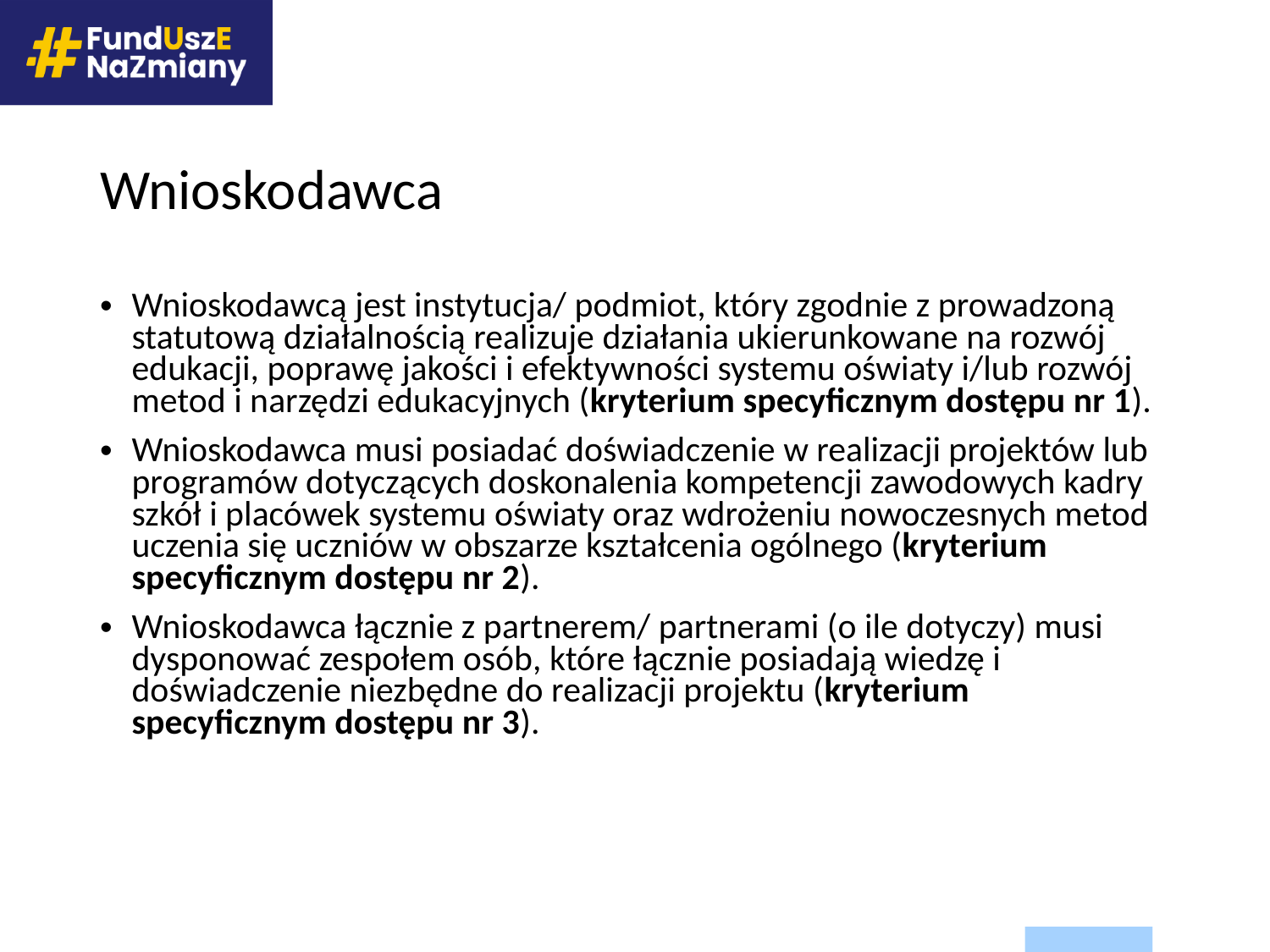

# Wnioskodawca
Wnioskodawcą jest instytucja/ podmiot, który zgodnie z prowadzoną statutową działalnością realizuje działania ukierunkowane na rozwój edukacji, poprawę jakości i efektywności systemu oświaty i/lub rozwój metod i narzędzi edukacyjnych (kryterium specyficznym dostępu nr 1).
Wnioskodawca musi posiadać doświadczenie w realizacji projektów lub programów dotyczących doskonalenia kompetencji zawodowych kadry szkół i placówek systemu oświaty oraz wdrożeniu nowoczesnych metod uczenia się uczniów w obszarze kształcenia ogólnego (kryterium specyficznym dostępu nr 2).
Wnioskodawca łącznie z partnerem/ partnerami (o ile dotyczy) musi dysponować zespołem osób, które łącznie posiadają wiedzę i doświadczenie niezbędne do realizacji projektu (kryterium specyficznym dostępu nr 3).